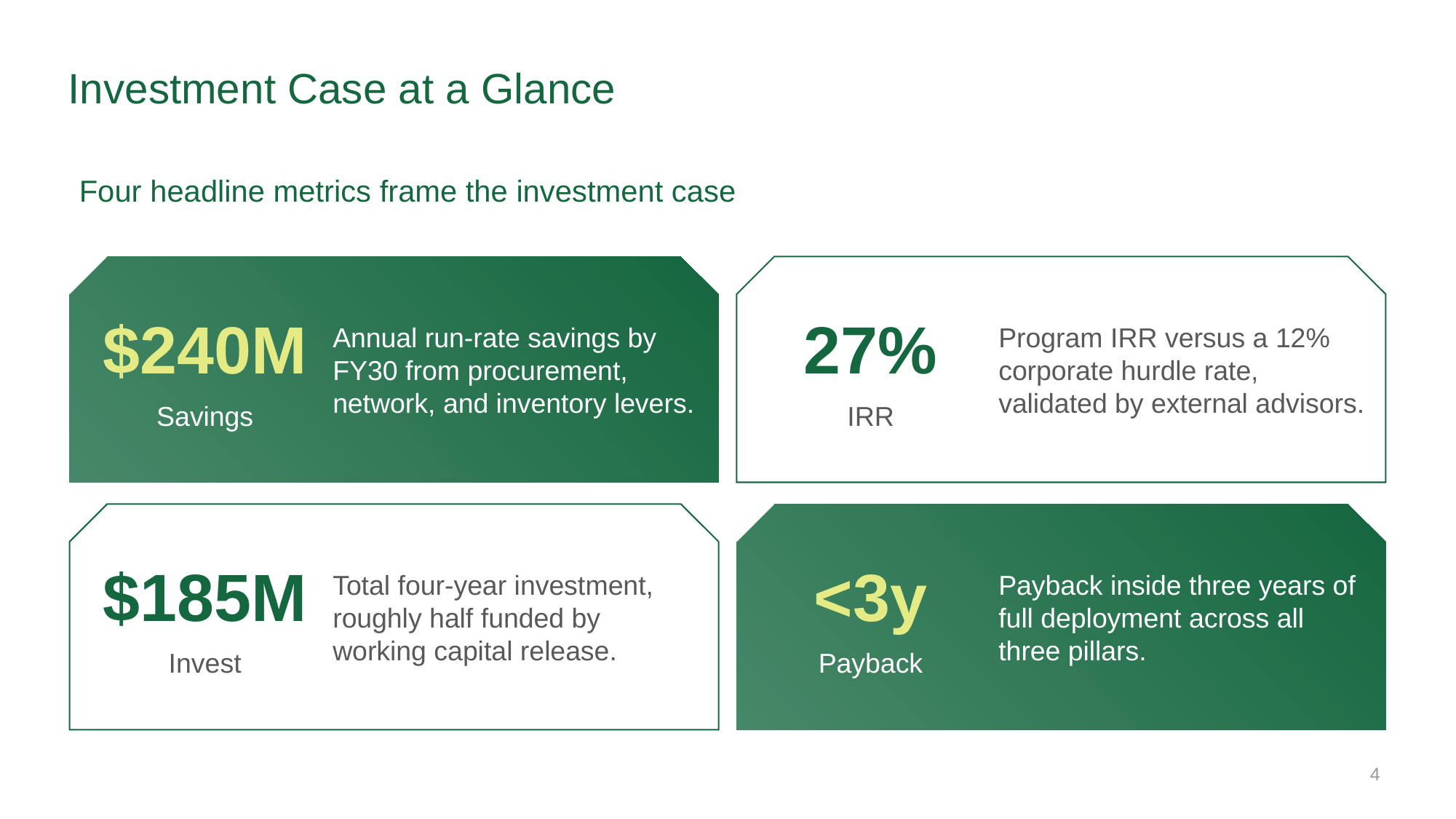

# Investment Case at a Glance
Four headline metrics frame the investment case

$240M
Savings
27%
IRR
Program IRR versus a 12% corporate hurdle rate, validated by external advisors.
Annual run-rate savings by FY30 from procurement, network, and inventory levers.

$185M
Invest
<3y
Payback
Total four-year investment, roughly half funded by working capital release.
Payback inside three years of full deployment across all three pillars.
4